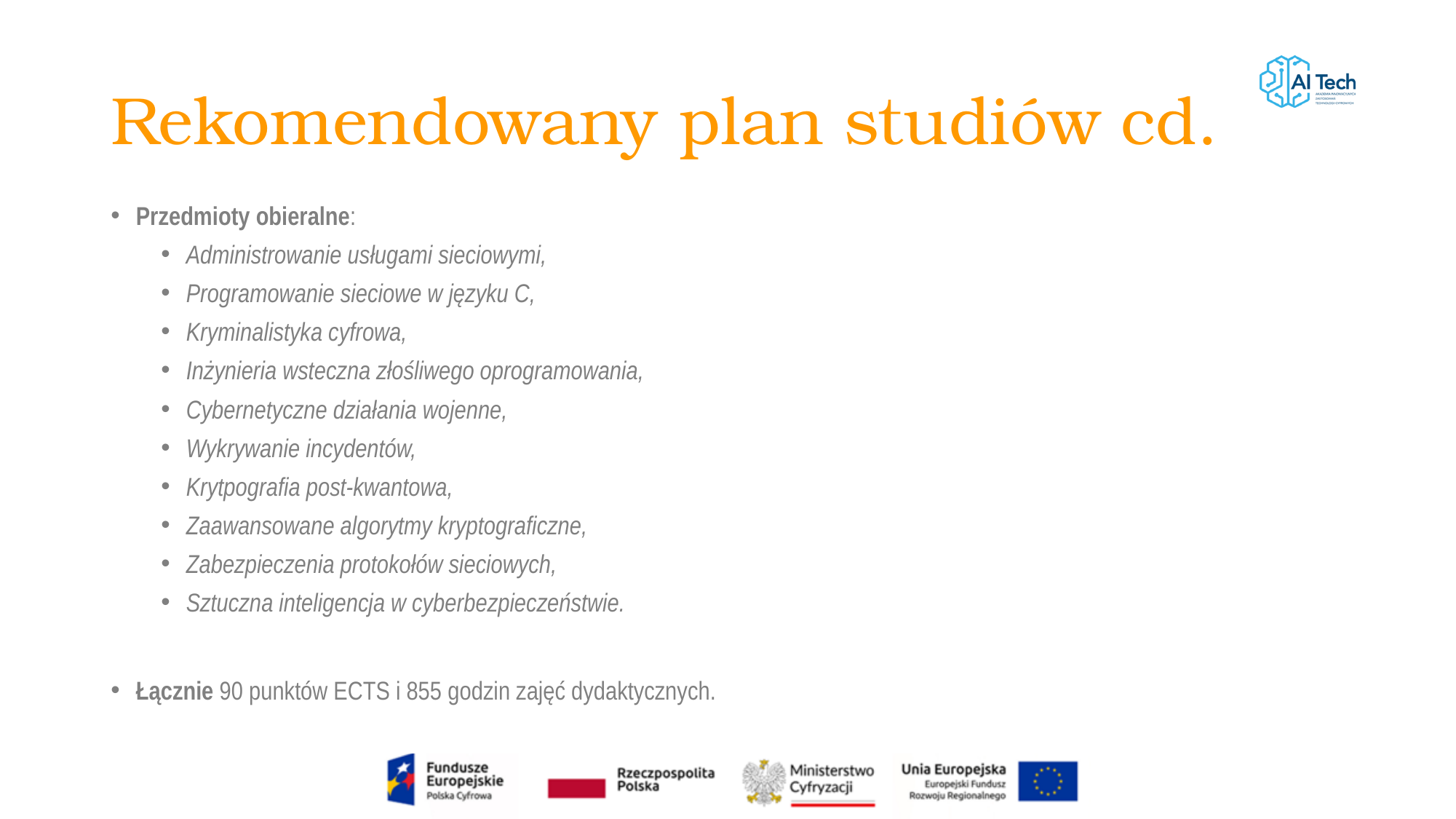

# Rekomendowany plan studiów cd.
Przedmioty obieralne:
Administrowanie usługami sieciowymi,
Programowanie sieciowe w języku C,
Kryminalistyka cyfrowa,
Inżynieria wsteczna złośliwego oprogramowania,
Cybernetyczne działania wojenne,
Wykrywanie incydentów,
Krytpografia post-kwantowa,
Zaawansowane algorytmy kryptograficzne,
Zabezpieczenia protokołów sieciowych,
Sztuczna inteligencja w cyberbezpieczeństwie.

Łącznie 90 punktów ECTS i 855 godzin zajęć dydaktycznych.